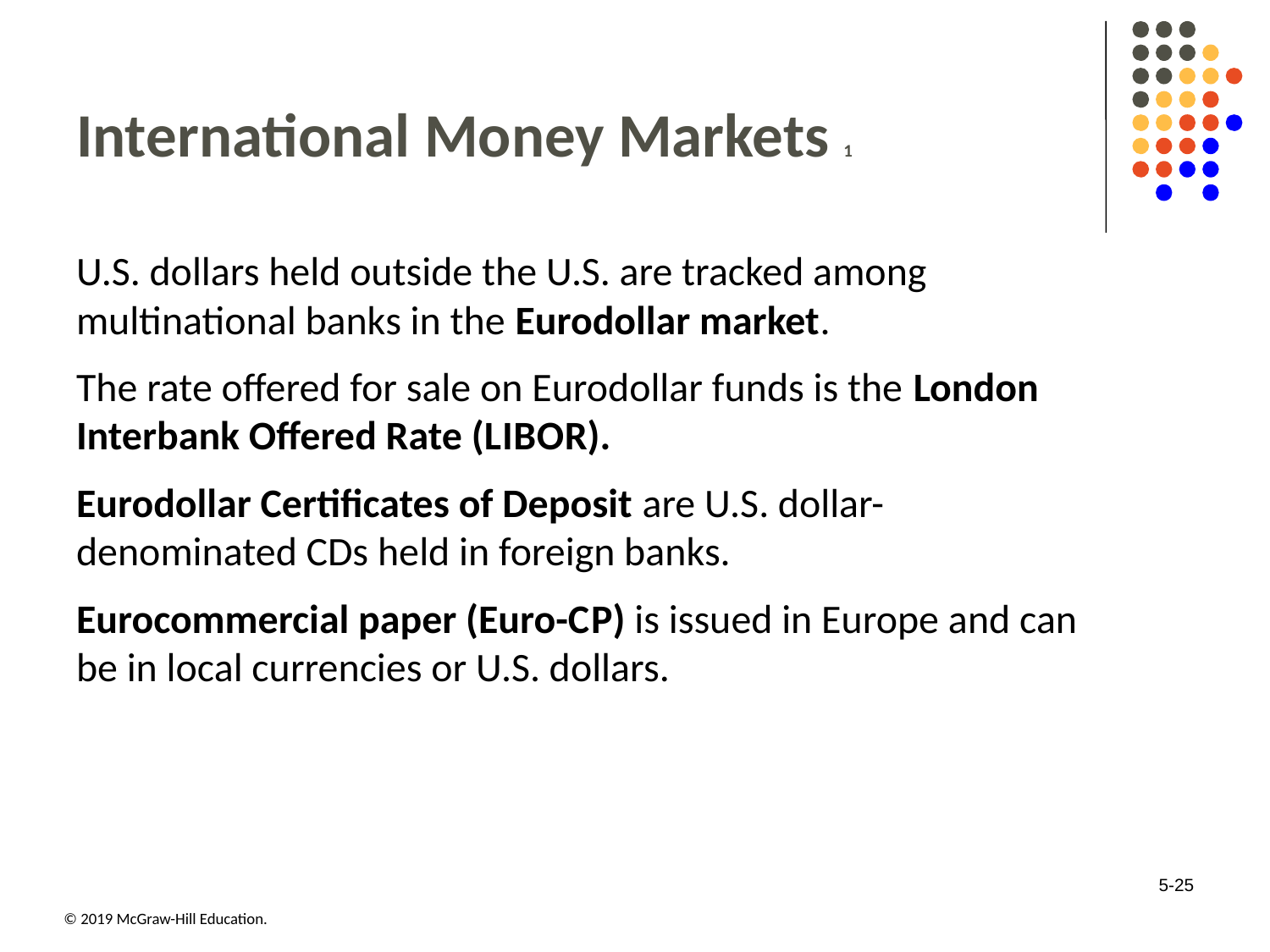

# International Money Markets 1
U.S. dollars held outside the U.S. are tracked among multinational banks in the Eurodollar market.
The rate offered for sale on Eurodollar funds is the London Interbank Offered Rate (L I B O R).
Eurodollar Certificates of Deposit are U.S. dollar-denominated CDs held in foreign banks.
Eurocommercial paper (Euro-C P) is issued in Europe and can be in local currencies or U.S. dollars.
5-25